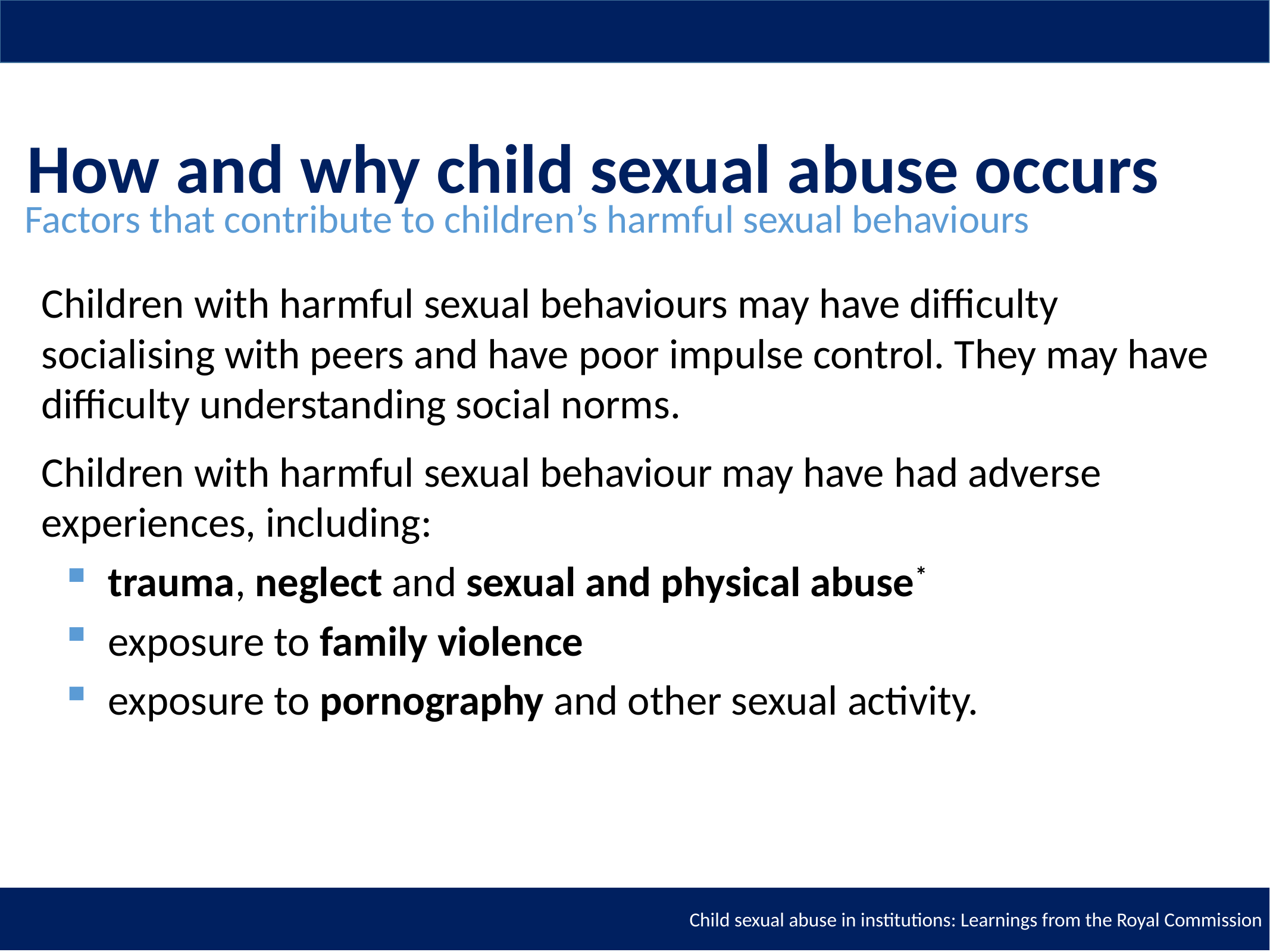

How and why child sexual abuse occurs
Factors that contribute to children’s harmful sexual behaviours
Children with harmful sexual behaviours may have difficulty socialising with peers and have poor impulse control. They may have difficulty understanding social norms.
Children with harmful sexual behaviour may have had adverse experiences, including:
trauma, neglect and sexual and physical abuse*
exposure to family violence
exposure to pornography and other sexual activity.

Child sexual abuse in institutions: Learnings from the Royal Commission